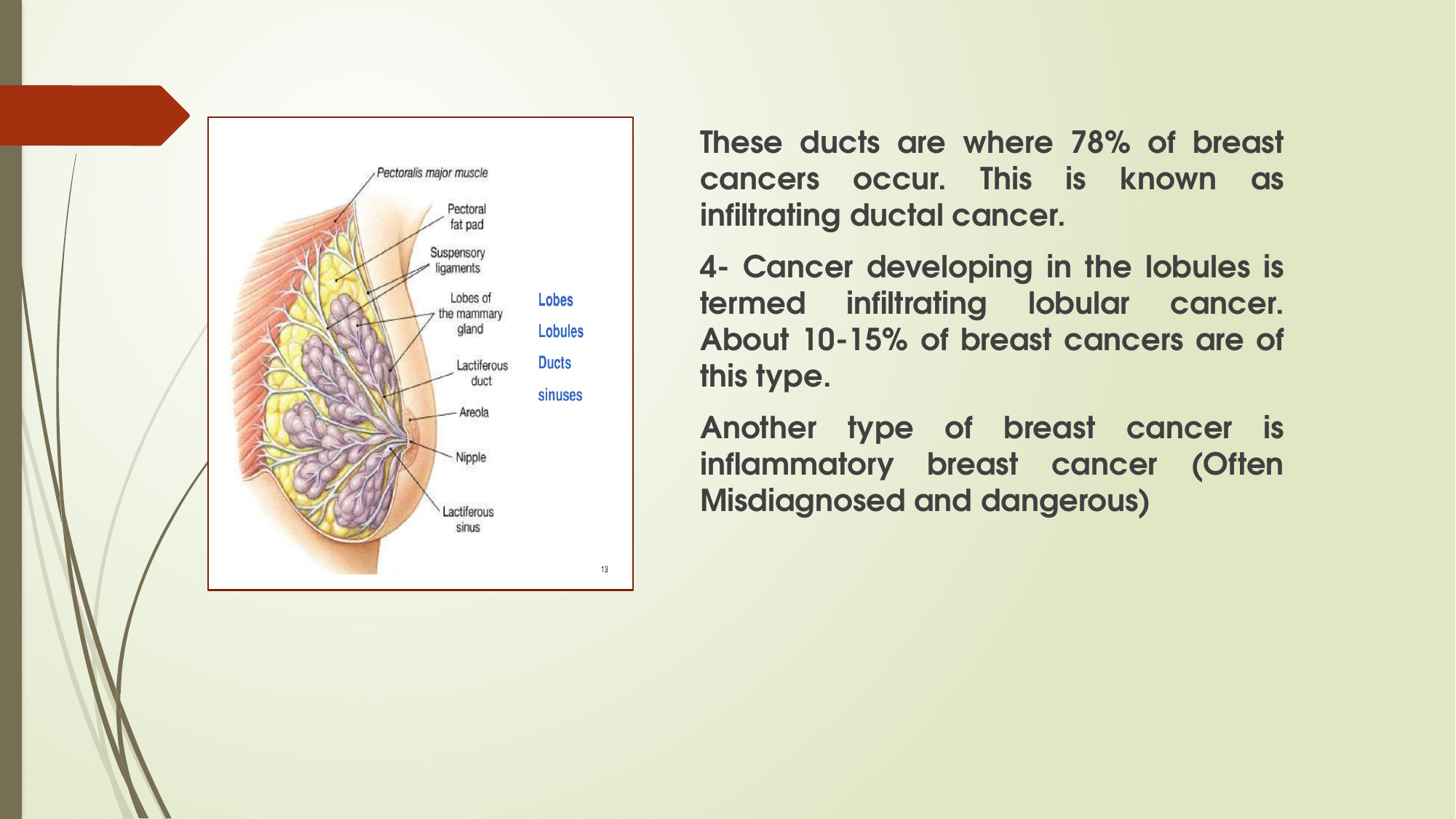

These ducts are where 78% of breast cancers occur. This is known as infiltrating ductal cancer.
4- Cancer developing in the lobules is termed infiltrating lobular cancer. About 10-15% of breast cancers are of this type.
Another type of breast cancer is inflammatory breast cancer (Often Misdiagnosed and dangerous)